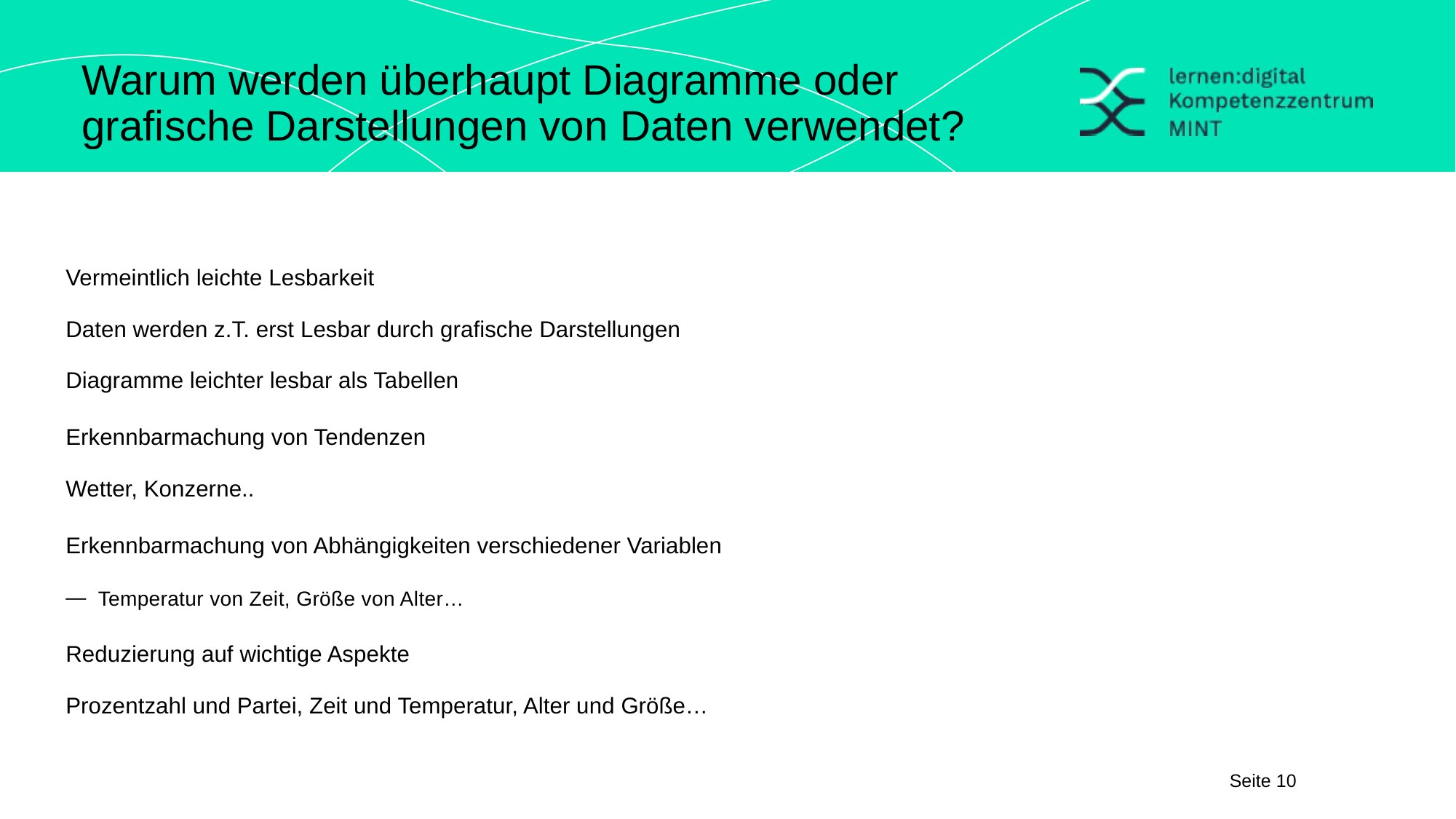

# Warum werden überhaupt Diagramme oder grafische Darstellungen von Daten verwendet?
Vermeintlich leichte Lesbarkeit
Daten werden z.T. erst Lesbar durch grafische Darstellungen
Diagramme leichter lesbar als Tabellen
Erkennbarmachung von Tendenzen
Wetter, Konzerne..
Erkennbarmachung von Abhängigkeiten verschiedener Variablen
Temperatur von Zeit, Größe von Alter…
Reduzierung auf wichtige Aspekte
Prozentzahl und Partei, Zeit und Temperatur, Alter und Größe…

Seite 10
Daten geschickt darstellen